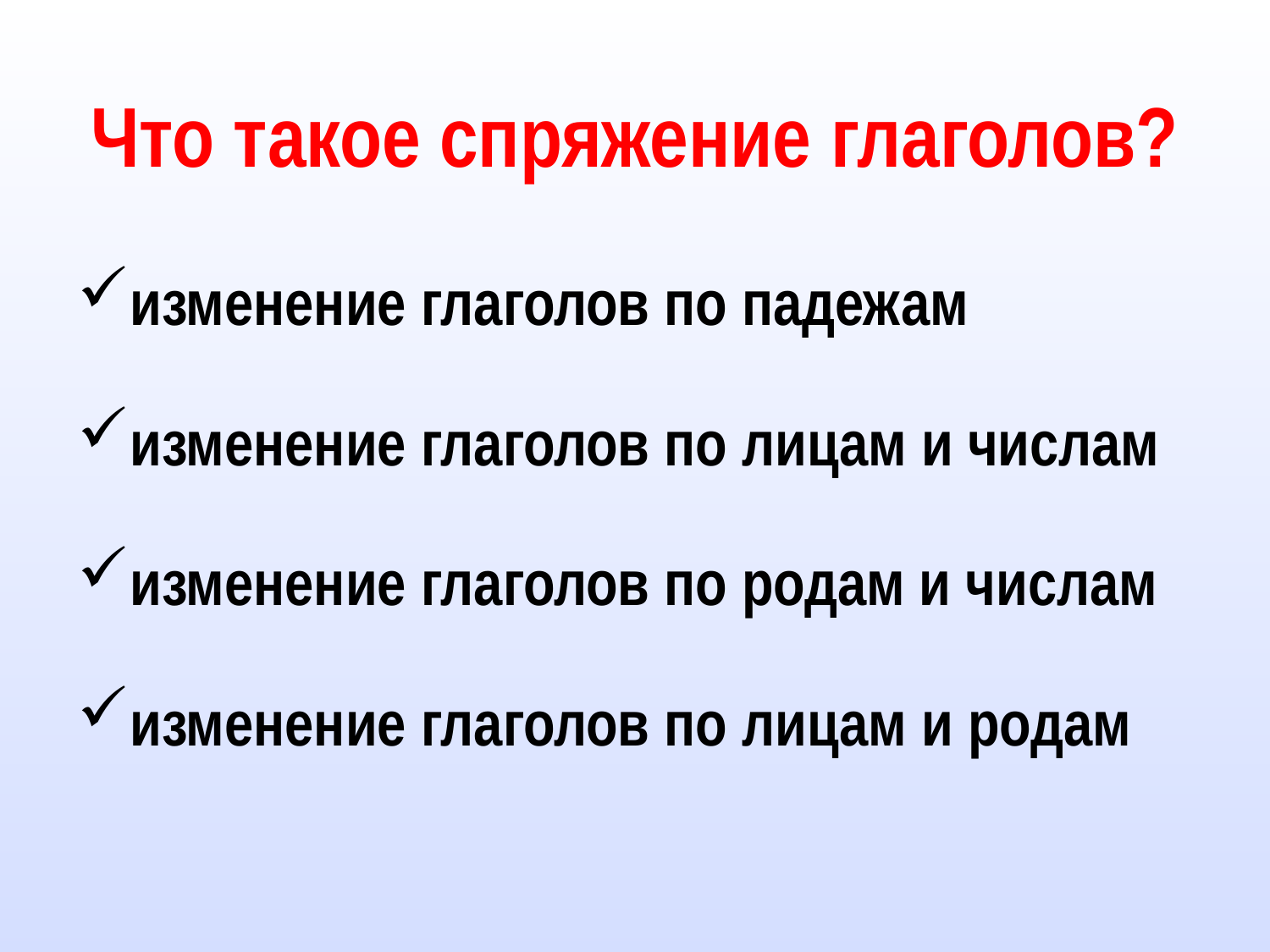

Что такое спряжение глаголов?
изменение глаголов по падежам
изменение глаголов по лицам и числам
изменение глаголов по родам и числам
изменение глаголов по лицам и родам